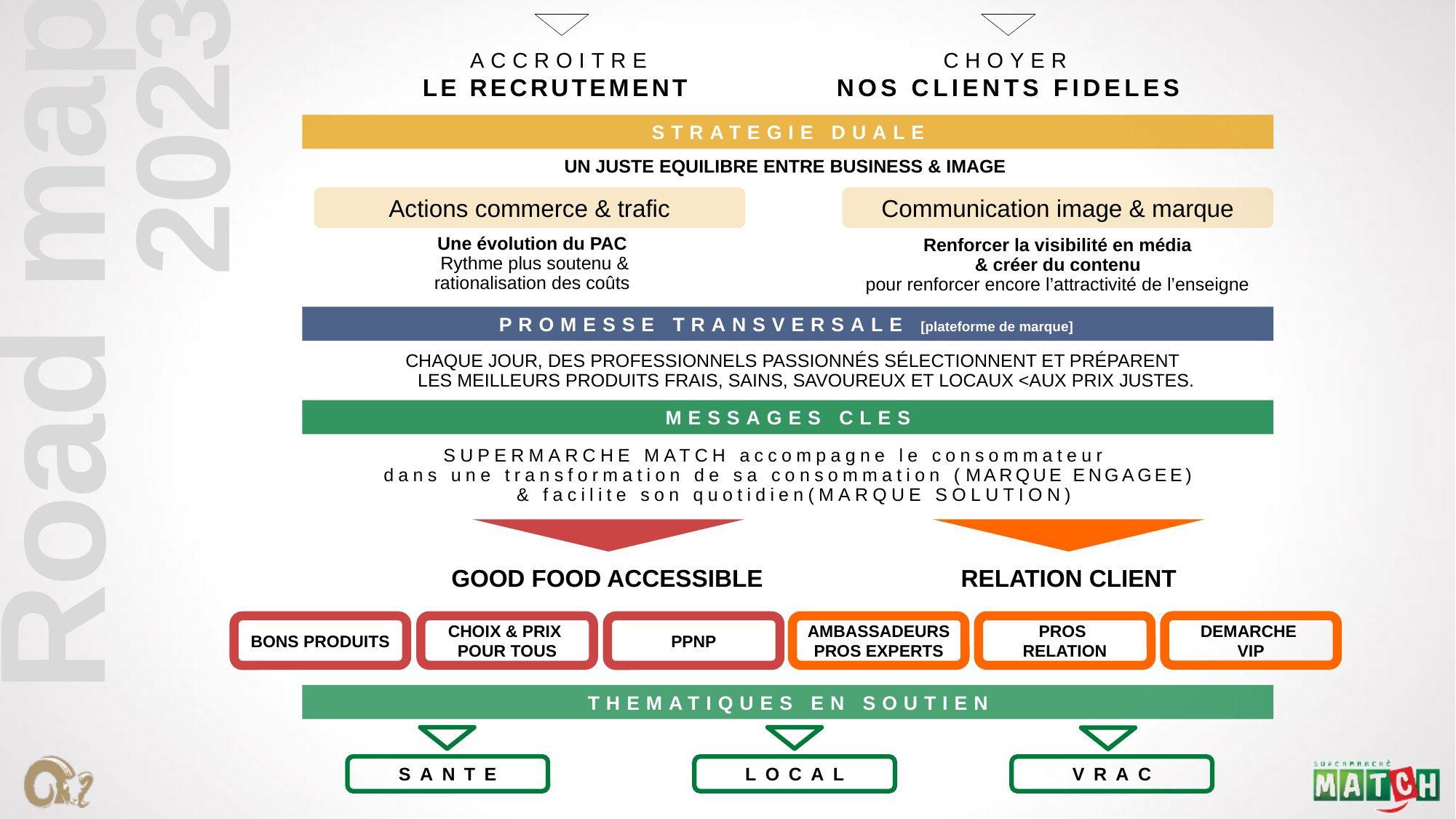

ACCROITRE
LE RECRUTEMENT
CHOYER
NOS CLIENTS FIDELES
STRATEGIE DUALE
UN JUSTE EQUILIBRE ENTRE BUSINESS & IMAGE
Actions commerce & trafic
Communication image & marque
Une évolution du PAC
Rythme plus soutenu & rationalisation des coûts
Renforcer la visibilité en média
& créer du contenu
pour renforcer encore l’attractivité de l’enseigne
Road map
2023
PROMESSE TRANSVERSALE [plateforme de marque]
CHAQUE JOUR, DES PROFESSIONNELS PASSIONNÉS SÉLECTIONNENT ET PRÉPARENT
LES MEILLEURS PRODUITS FRAIS, SAINS, SAVOUREUX ET LOCAUX <AUX PRIX JUSTES.

MESSAGES CLES
SUPERMARCHE MATCH accompagne le consommateur
dans une transformation de sa consommation (MARQUE ENGAGEE)
& facilite son quotidien(MARQUE SOLUTION)

GOOD FOOD ACCESSIBLE
RELATION CLIENT
DEMARCHE
VIP
PROS
RELATION
AMBASSADEURS PROS EXPERTS
CHOIX & PRIX
POUR TOUS
BONS PRODUITS
PPNP
THEMATIQUES EN SOUTIEN

SANTE
LOCAL
VRAC